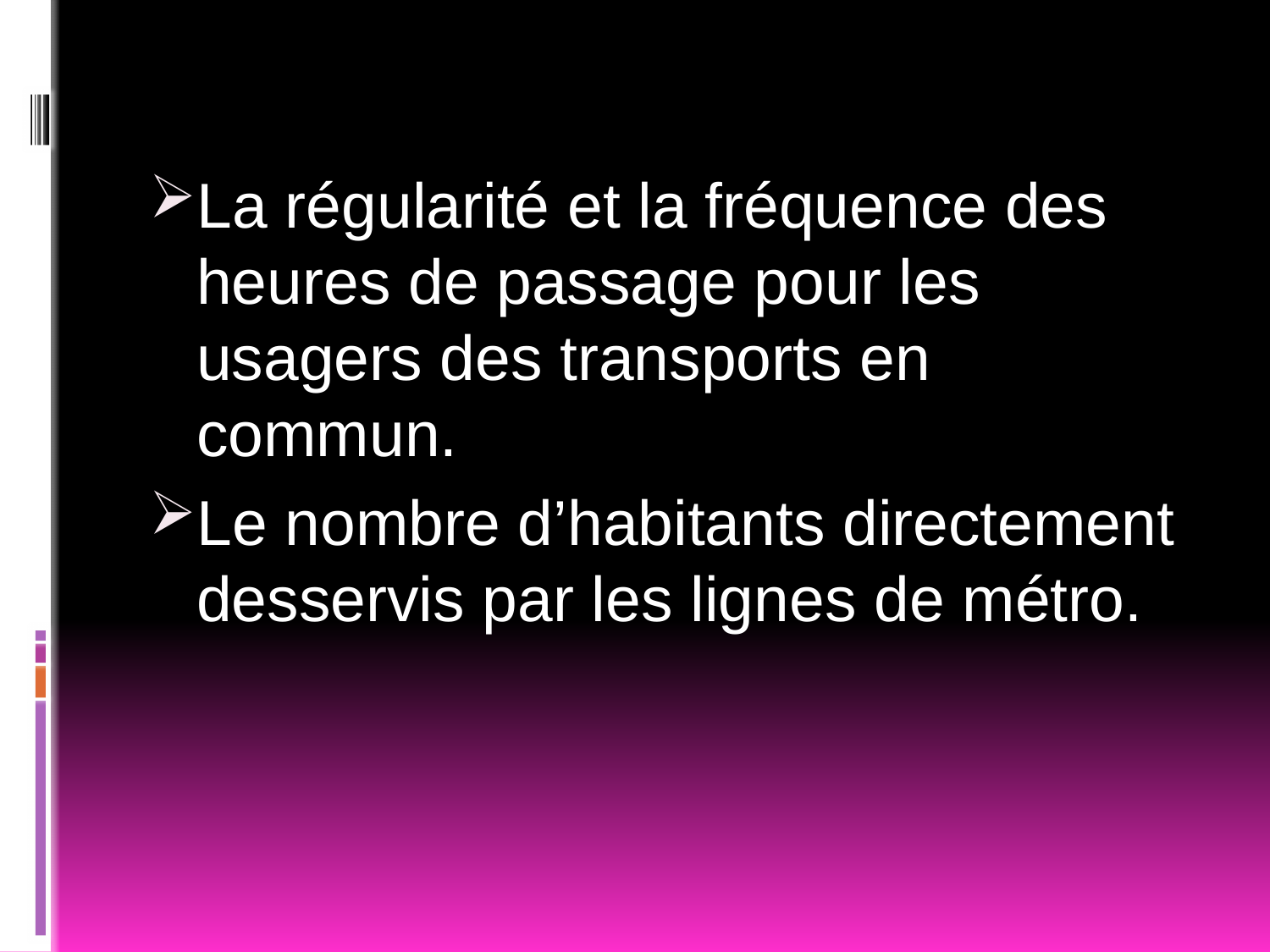

La régularité et la fréquence des heures de passage pour les usagers des transports en commun.
Le nombre d’habitants directement desservis par les lignes de métro.